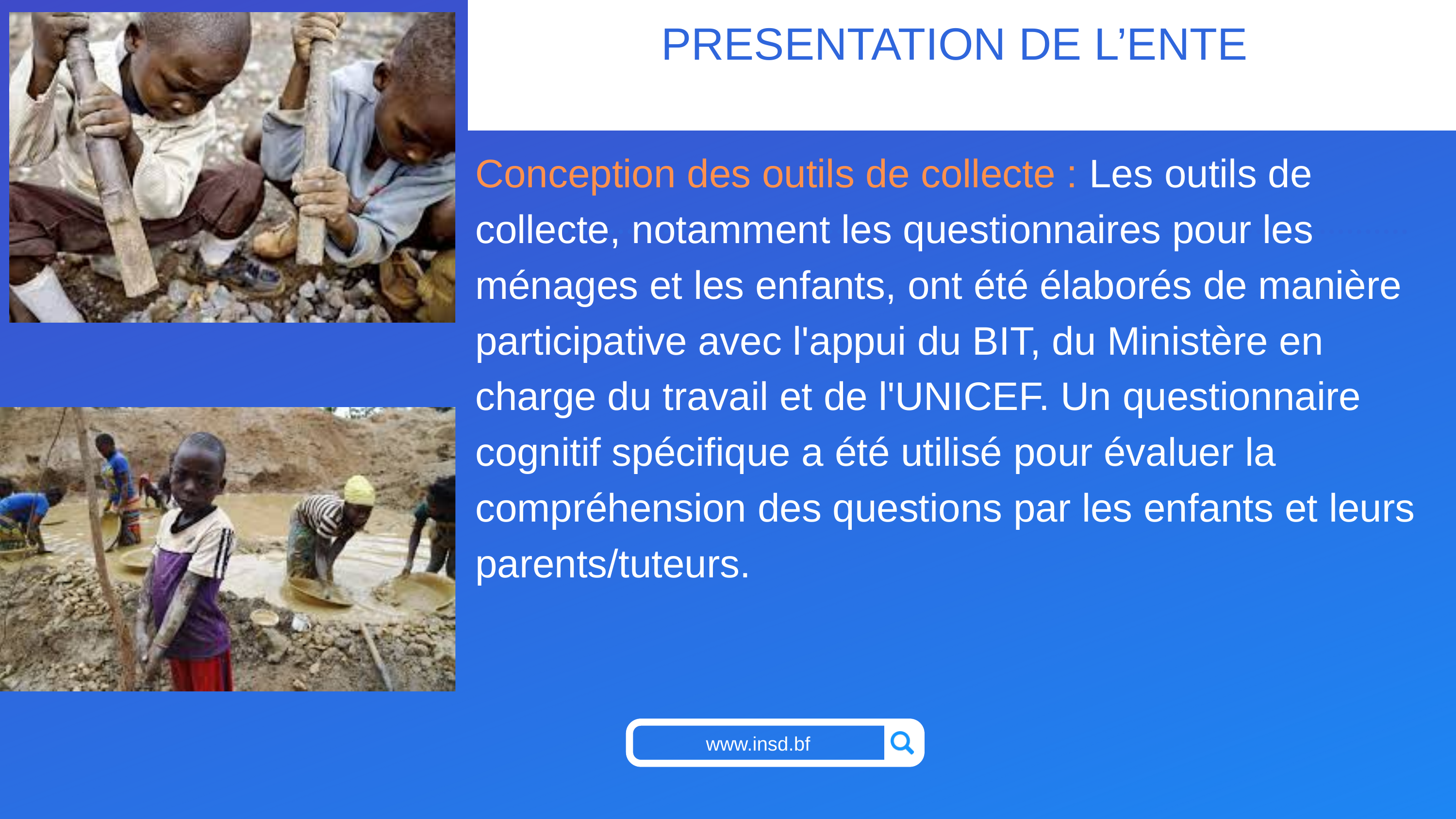

PRESENTATION DE L’ENTE

Conception des outils de collecte : Les outils de collecte, notamment les questionnaires pour les ménages et les enfants, ont été élaborés de manière participative avec l'appui du BIT, du Ministère en charge du travail et de l'UNICEF. Un questionnaire cognitif spécifique a été utilisé pour évaluer la compréhension des questions par les enfants et leurs parents/tuteurs.

www.insd.bf